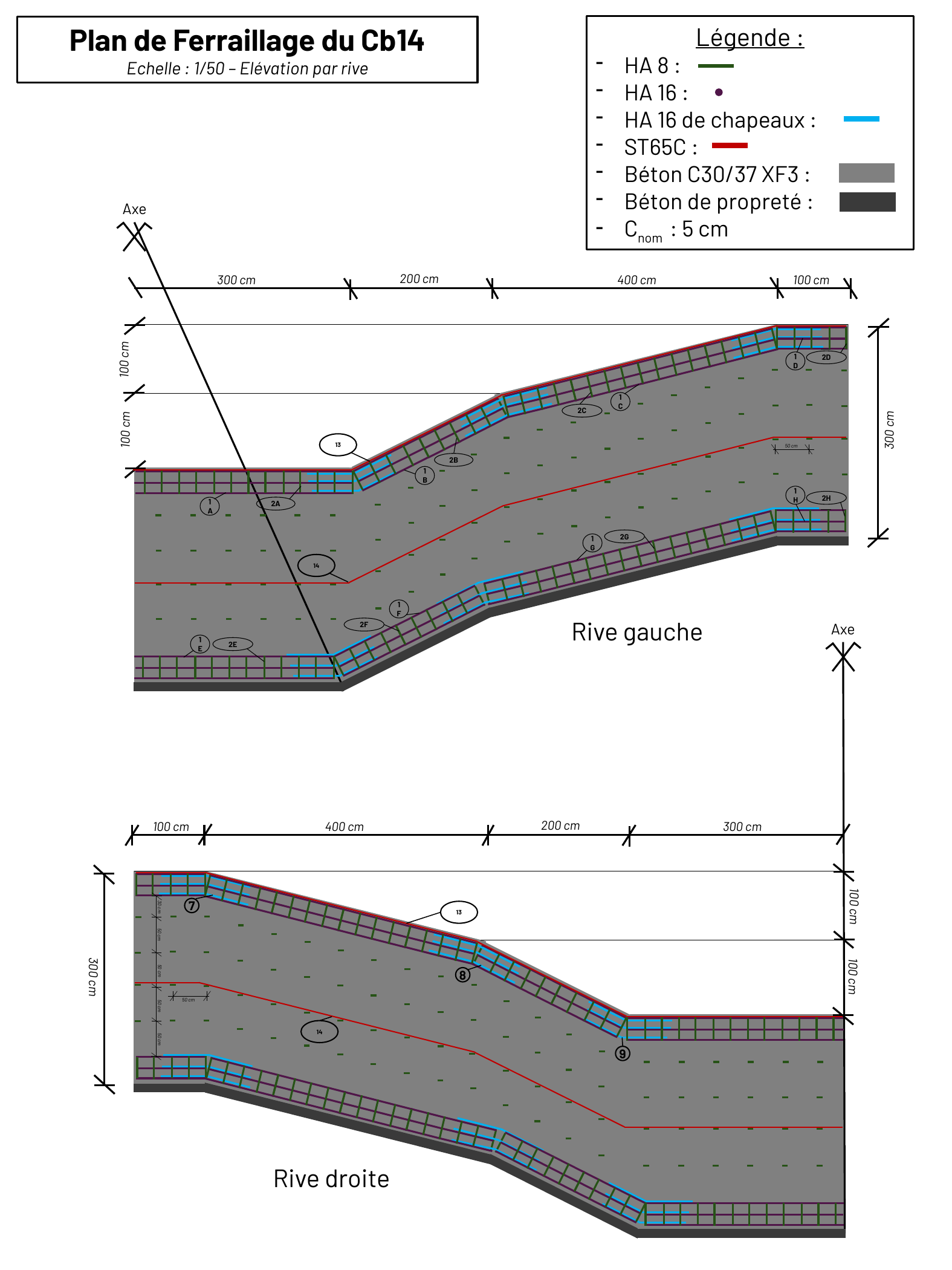

Légende :
HA 8 :
HA 16 :
HA 16 de chapeaux :
ST65C :
Béton C30/37 XF3 :
Béton de propreté :
Cnom  : 5 cm
Plan de Ferraillage du Cb14
Echelle : 1/50 – Elévation par rive

Axe
200 cm
100 cm
400 cm
300 cm

100 cm

100 cm
300 cm

50 cm

2D
1D
1C
2C
13
2B
1B
1H
2H
2A
1A
2G
1G
14
1F
Rive gauche
Axe

200 cm
100 cm
400 cm
300 cm

100 cm
7
30 cm
50 cm

50 cm
100 cm
300 cm
8

50 cm
50 cm
50 cm
9

2F
1E
2E
13
14
Rive droite